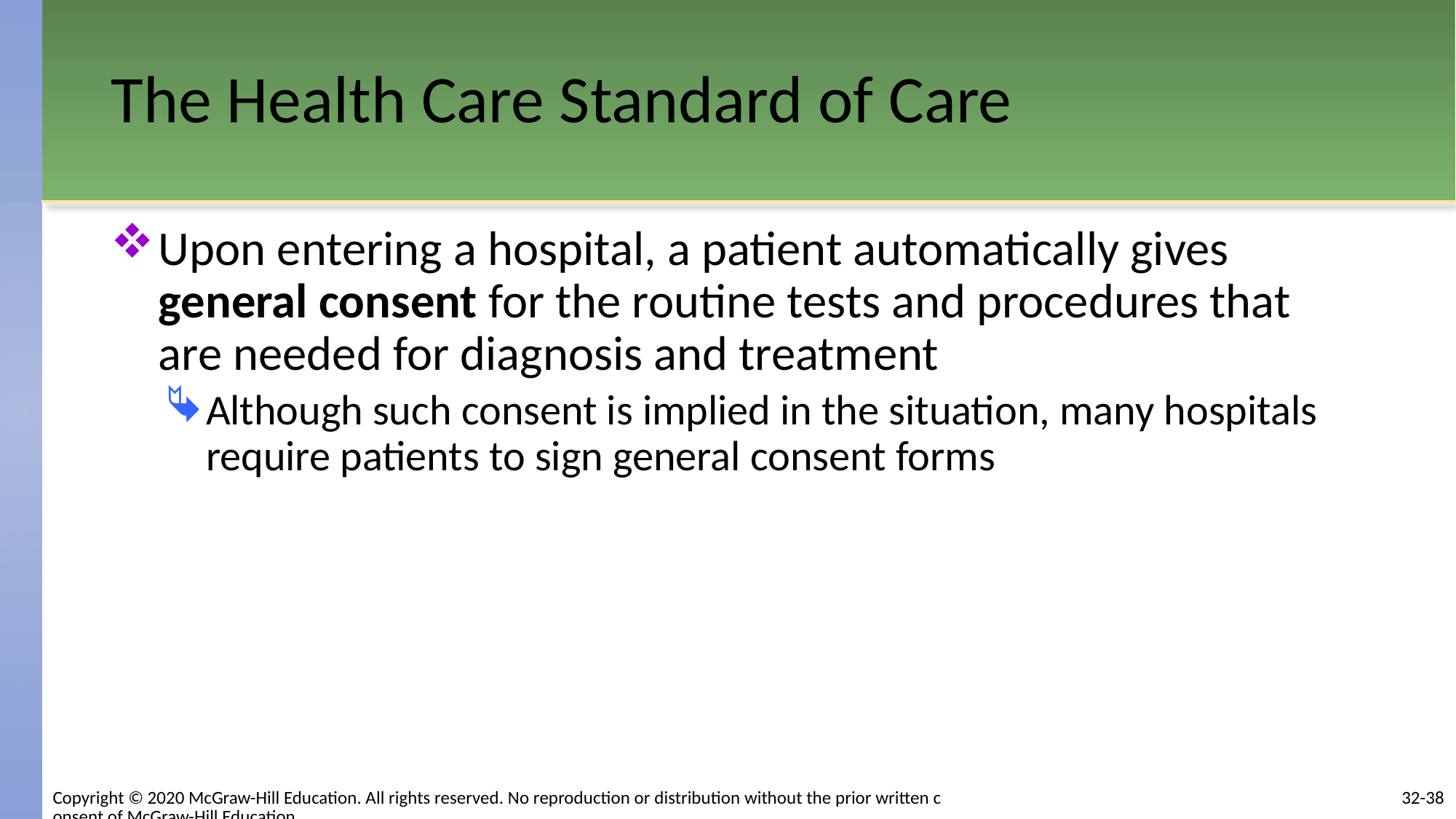

# The Health Care Standard of Care
Upon entering a hospital, a patient automatically gives general consent for the routine tests and procedures that are needed for diagnosis and treatment
Although such consent is implied in the situation, many hospitals require patients to sign general consent forms

32-38
Copyright © 2020 McGraw-Hill Education. All rights reserved. No reproduction or distribution without the prior written consent of McGraw-Hill Education.